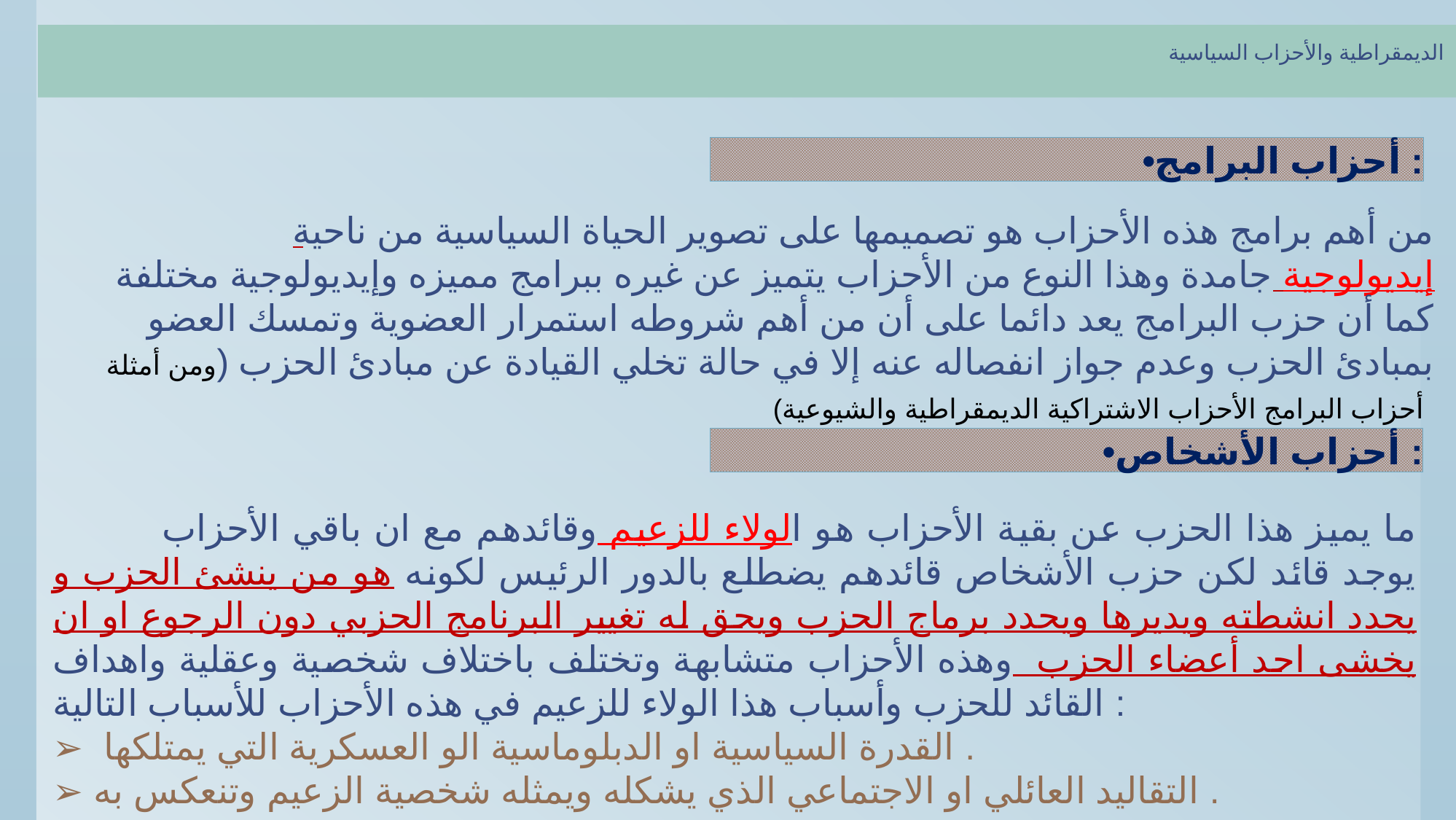

الديمقراطية والأحزاب السياسية
•أحزاب البرامج :
	من أهم برامج هذه الأحزاب هو تصميمها على تصوير الحياة السياسية من ناحية إيديولوجية جامدة وهذا النوع من الأحزاب يتميز عن غيره ببرامج مميزه وإيديولوجية مختلفة كما أن حزب البرامج يعد دائما على أن من أهم شروطه استمرار العضوية وتمسك العضو بمبادئ الحزب وعدم جواز انفصاله عنه إلا في حالة تخلي القيادة عن مبادئ الحزب (ومن أمثلة أحزاب البرامج الأحزاب الاشتراكية الديمقراطية والشيوعية)
•أحزاب الأشخاص :

	ما يميز هذا الحزب عن بقية الأحزاب هو الولاء للزعيم وقائدهم مع ان باقي الأحزاب يوجد قائد لكن حزب الأشخاص قائدهم يضطلع بالدور الرئيس لكونه هو من ينشئ الحزب و يحدد انشطته ويديرها ويحدد برماج الحزب ويحق له تغيير البرنامج الحزبي دون الرجوع او ان يخشى احد أعضاء الحزب  وهذه الأحزاب متشابهة وتختلف باختلاف شخصية وعقلية واهداف القائد للحزب وأسباب هذا الولاء للزعيم في هذه الأحزاب للأسباب التالية :
 القدرة السياسية او الدبلوماسية الو العسكرية التي يمتلكها .
التقاليد العائلي او الاجتماعي الذي يشكله ويمثله شخصية الزعيم وتنعكس به .